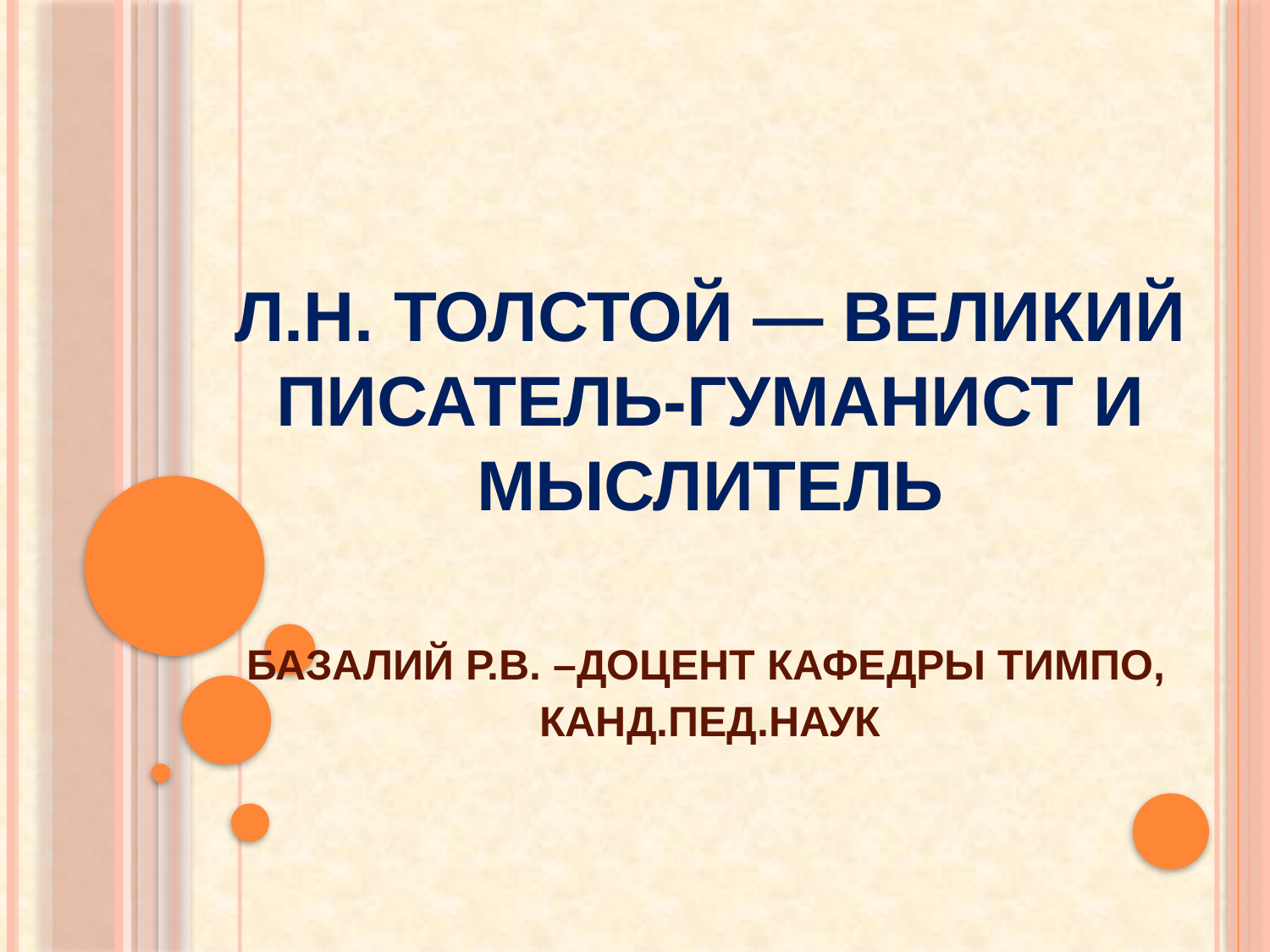

# Л.Н. ТОЛСТОЙ — ВЕЛИКИЙ ПИСАТЕЛЬ-ГУМАНИСТ И МЫСЛИТЕЛЬ Базалий Р.В. –доцент кафедры ТиМПО,     канд.пед.наук